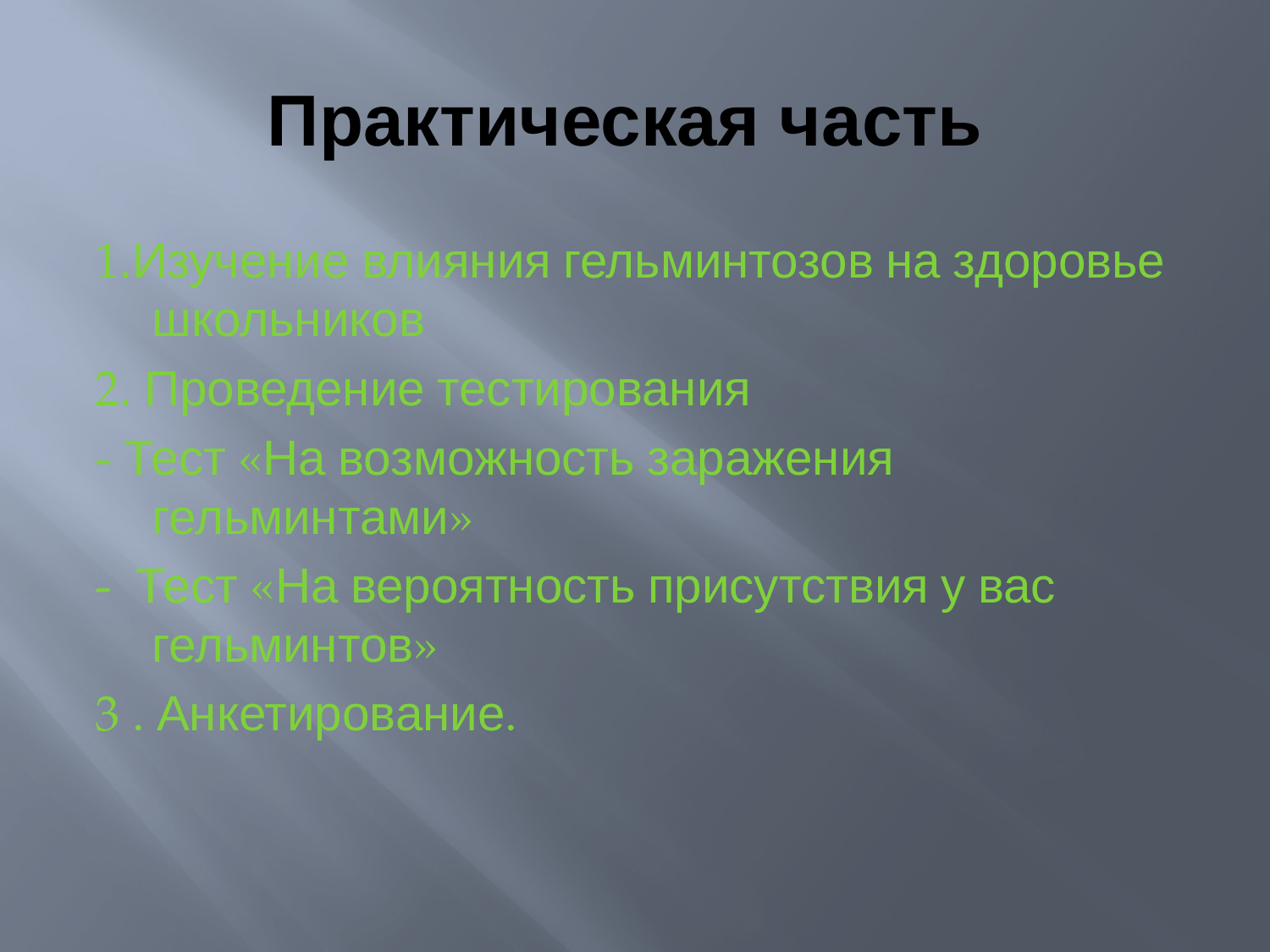

# Практическая часть
1.Изучение влияния гельминтозов на здоровье школьников
2. Проведение тестирования
- Тест «На возможность заражения гельминтами»
-  Тест «На вероятность присутствия у вас гельминтов»
3 . Анкетирование.